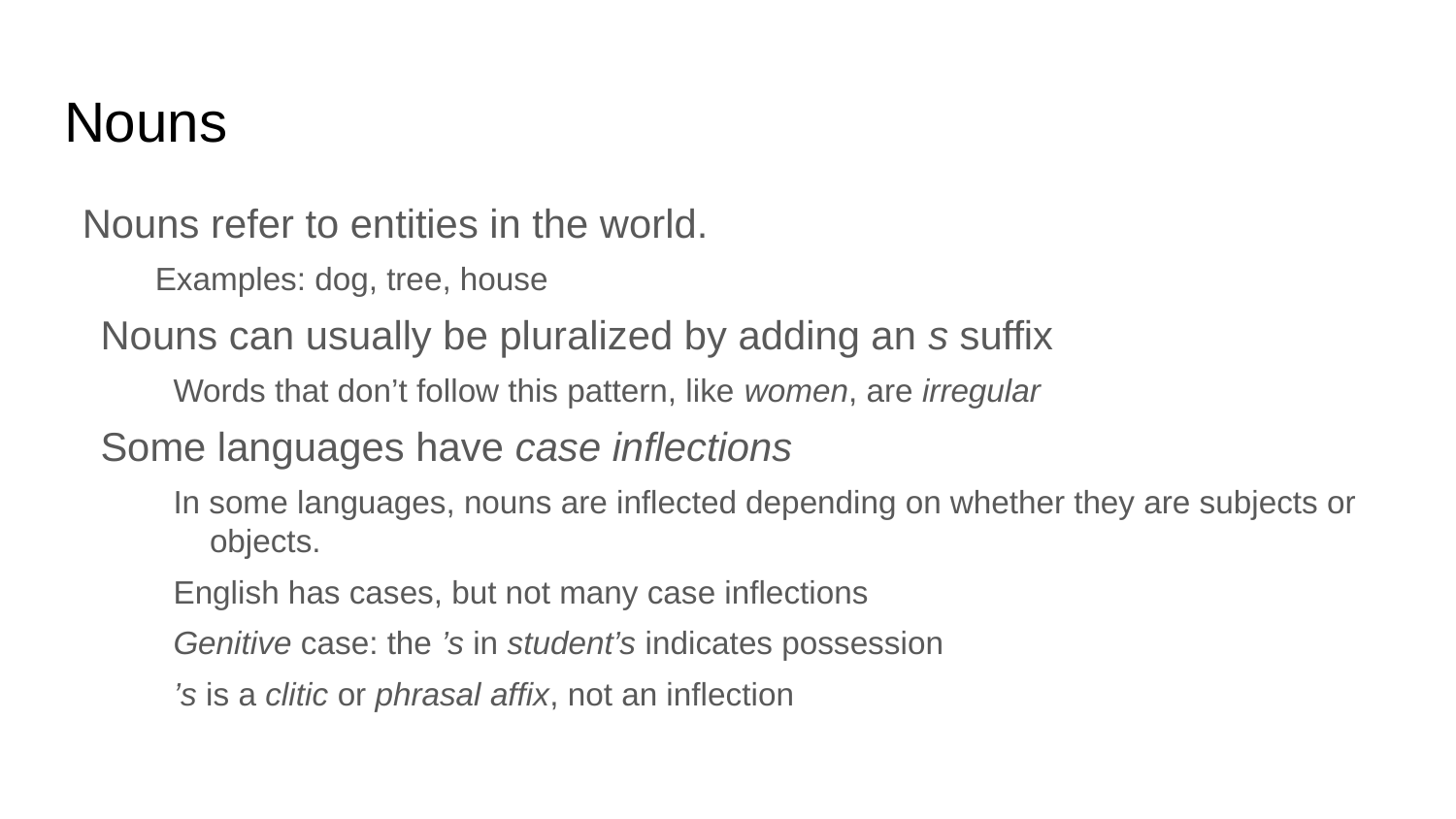

# Nouns
Nouns refer to entities in the world.
Examples: dog, tree, house
Nouns can usually be pluralized by adding an s suffix
Words that don’t follow this pattern, like women, are irregular
Some languages have case inflections
In some languages, nouns are inflected depending on whether they are subjects or objects.
English has cases, but not many case inflections
Genitive case: the ’s in student’s indicates possession
’s is a clitic or phrasal affix, not an inflection